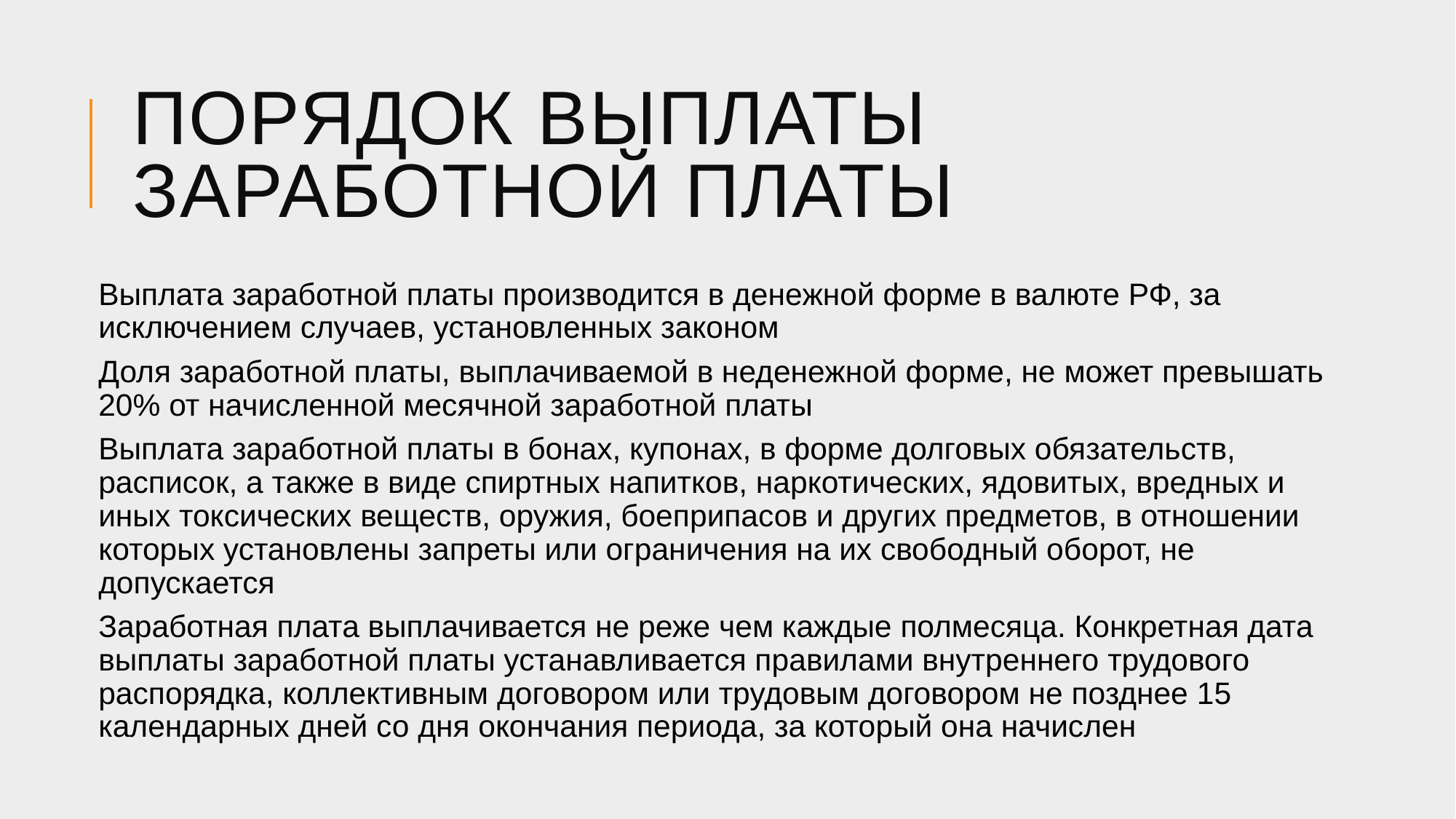

# Порядок выплаты заработной платы
Выплата заработной платы производится в денежной форме в валюте РФ, за исключением случаев, установленных законом
Доля заработной платы, выплачиваемой в неденежной форме, не может превышать 20% от начисленной месячной заработной платы
Выплата заработной платы в бонах, купонах, в форме долговых обязательств, расписок, а также в виде спиртных напитков, наркотических, ядовитых, вредных и иных токсических веществ, оружия, боеприпасов и других предметов, в отношении которых установлены запреты или ограничения на их свободный оборот, не допускается
Заработная плата выплачивается не реже чем каждые полмесяца. Конкретная дата выплаты заработной платы устанавливается правилами внутреннего трудового распорядка, коллективным договором или трудовым договором не позднее 15 календарных дней со дня окончания периода, за который она начислен